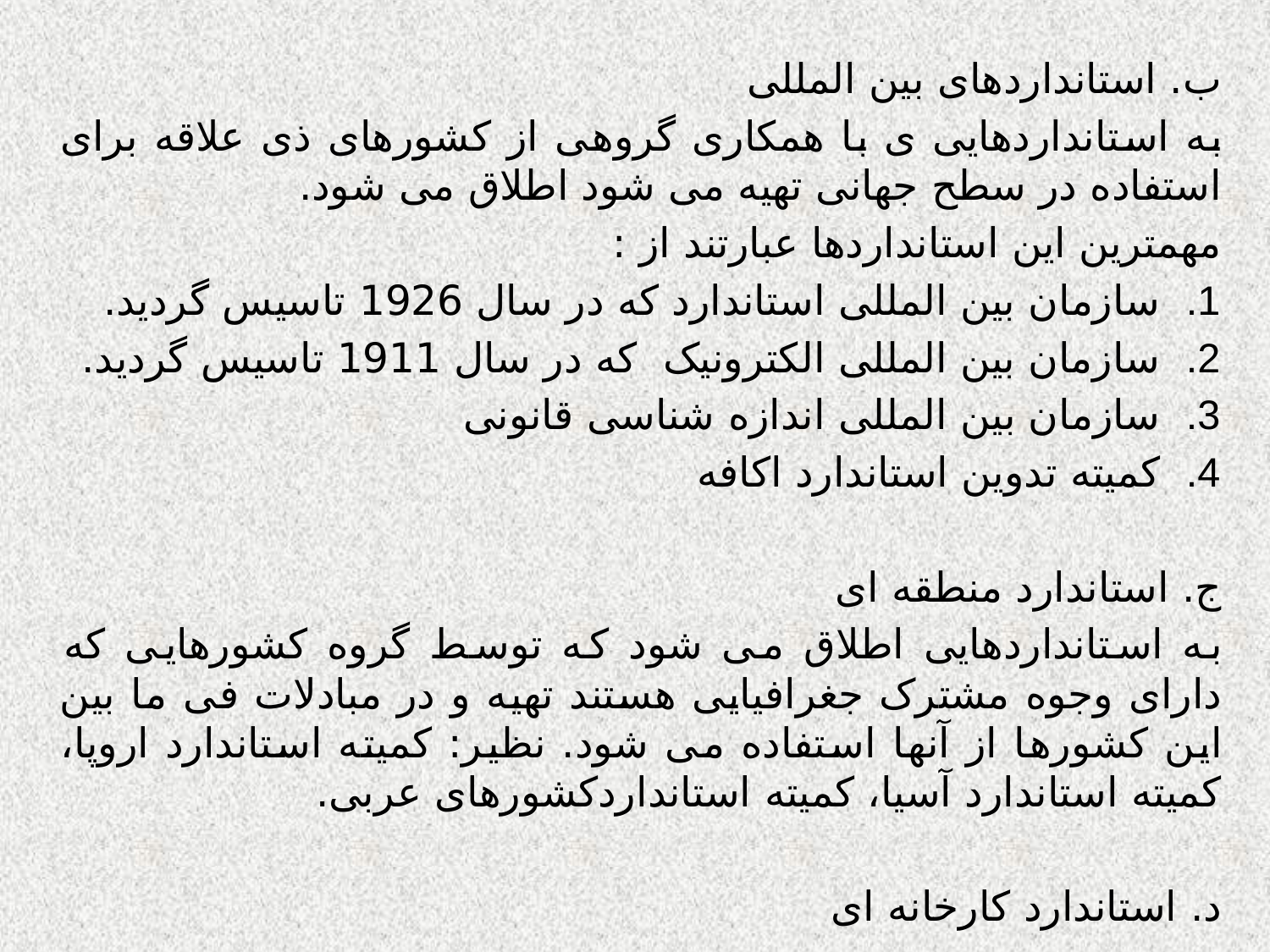

ب. استانداردهای بین المللی
به استانداردهایی ی با همکاری گروهی از کشورهای ذی علاقه برای استفاده در سطح جهانی تهیه می شود اطلاق می شود.
مهمترین این استانداردها عبارتند از :
سازمان بین المللی استاندارد که در سال 1926 تاسیس گردید.
سازمان بین المللی الکترونیک  که در سال 1911 تاسیس گردید.
سازمان بین المللی اندازه شناسی قانونی
کمیته تدوین استاندارد اکافه

ج. استاندارد منطقه ای
به استانداردهایی اطلاق می شود که توسط گروه کشورهایی که دارای وجوه مشترک جغرافیایی هستند تهیه و در مبادلات فی ما بین این کشورها از آنها استفاده می شود. نظیر: کمیته استاندارد اروپا، کمیته استاندارد آسیا، کمیته استانداردکشورهای عربی.

د. استاندارد کارخانه ای